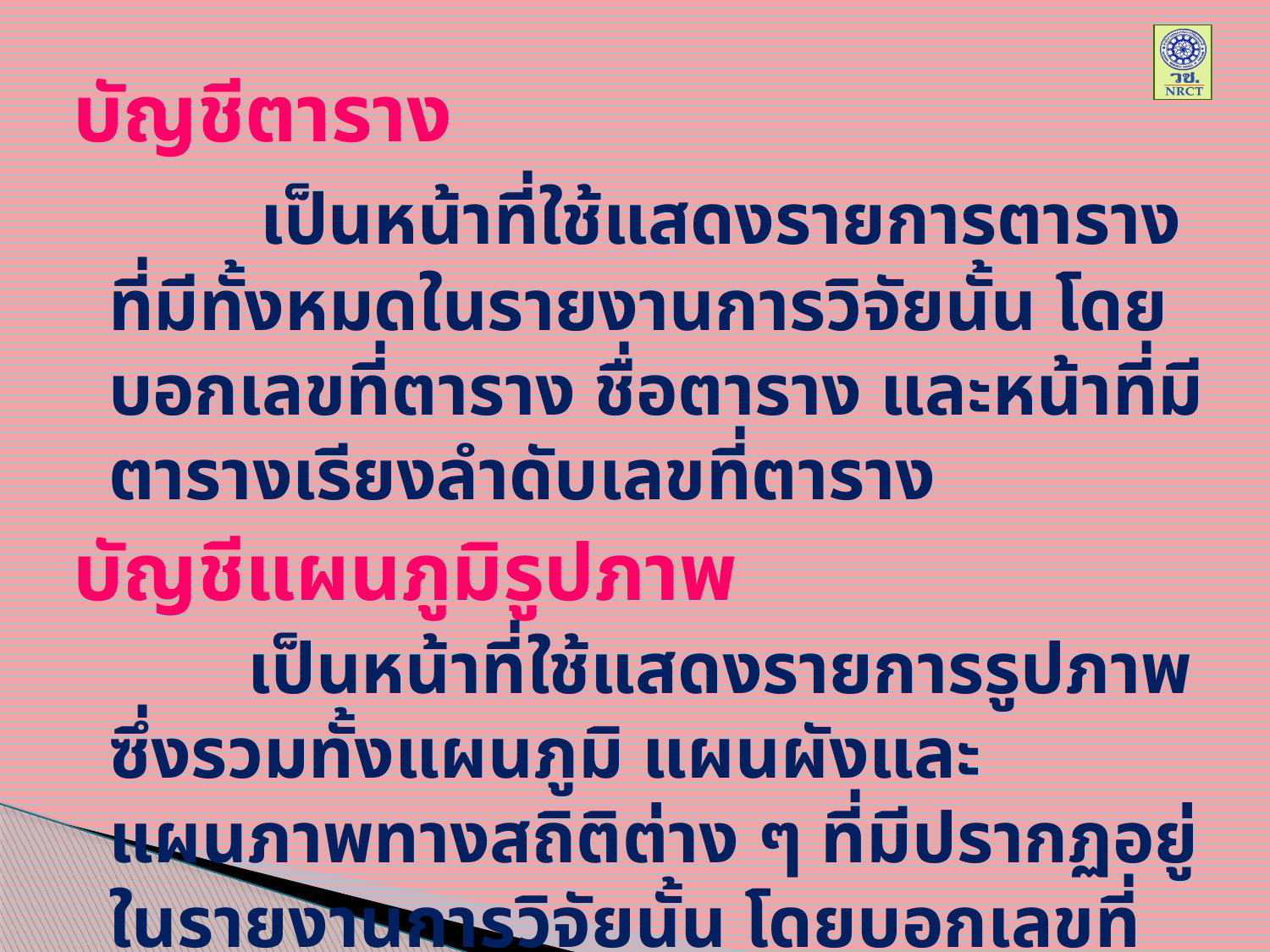

บัญชีตาราง
		  เป็นหน้าที่ใช้แสดงรายการตารางที่มีทั้งหมดในรายงานการวิจัยนั้น โดยบอกเลขที่ตาราง ชื่อตาราง และหน้าที่มีตารางเรียงลำดับเลขที่ตาราง
บัญชีแผนภูมิรูปภาพ
		 เป็นหน้าที่ใช้แสดงรายการรูปภาพซึ่งรวมทั้งแผนภูมิ แผนผังและแผนภาพทางสถิติต่าง ๆ ที่มีปรากฏอยู่ในรายงานการวิจัยนั้น โดยบอกเลขที่รูปภาพและหน้าที่มีรูปภาพนั้น